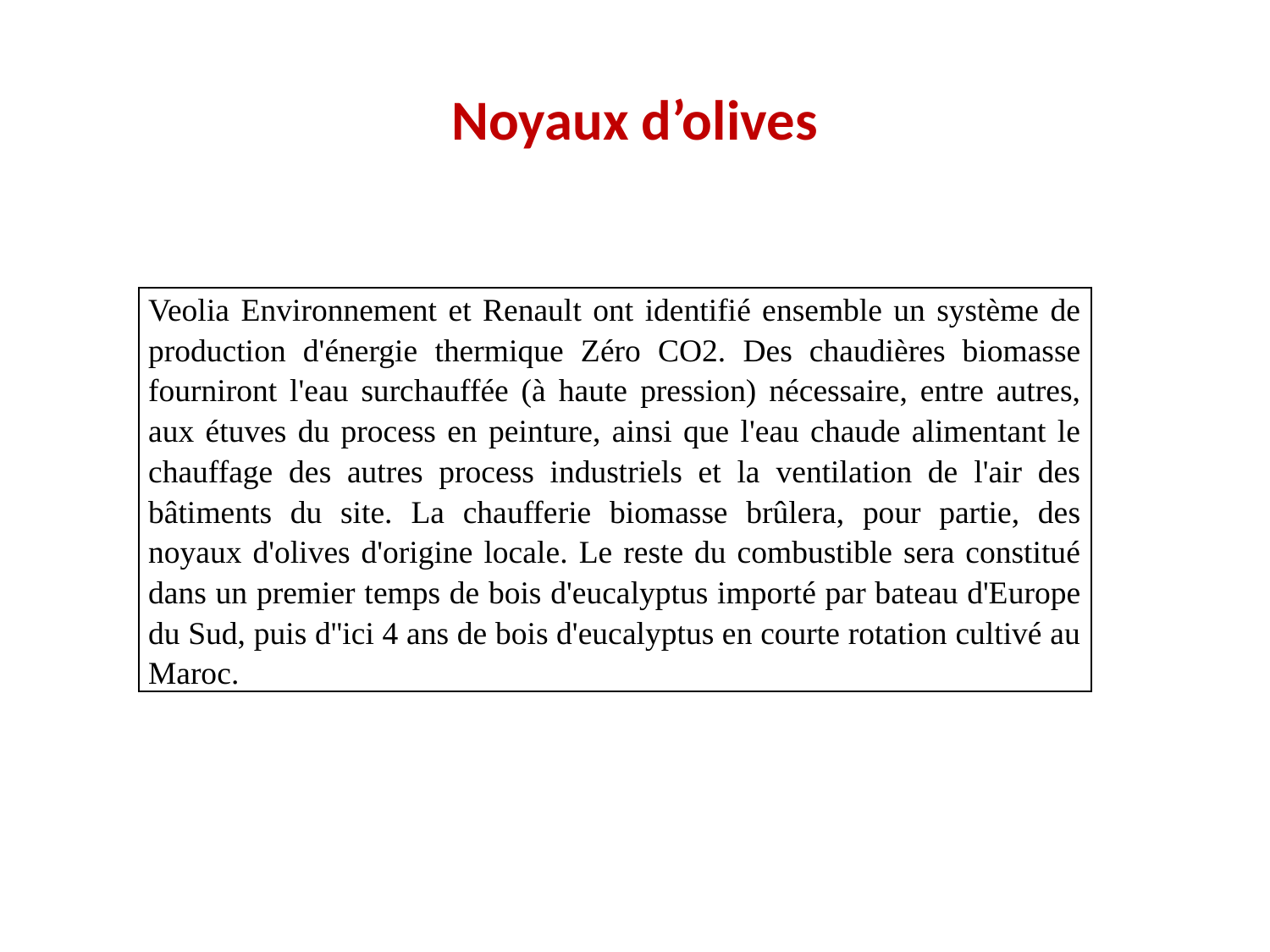

# Noyaux d’olives
| Veolia Environnement et Renault ont identifié ensemble un système de production d'énergie thermique Zéro CO2. Des chaudières biomasse fourniront l'eau surchauffée (à haute pression) nécessaire, entre autres, aux étuves du process en peinture, ainsi que l'eau chaude alimentant le chauffage des autres process industriels et la ventilation de l'air des bâtiments du site. La chaufferie biomasse brûlera, pour partie, des noyaux d'olives d'origine locale. Le reste du combustible sera constitué dans un premier temps de bois d'eucalyptus importé par bateau d'Europe du Sud, puis d''ici 4 ans de bois d'eucalyptus en courte rotation cultivé au Maroc. |
| --- |